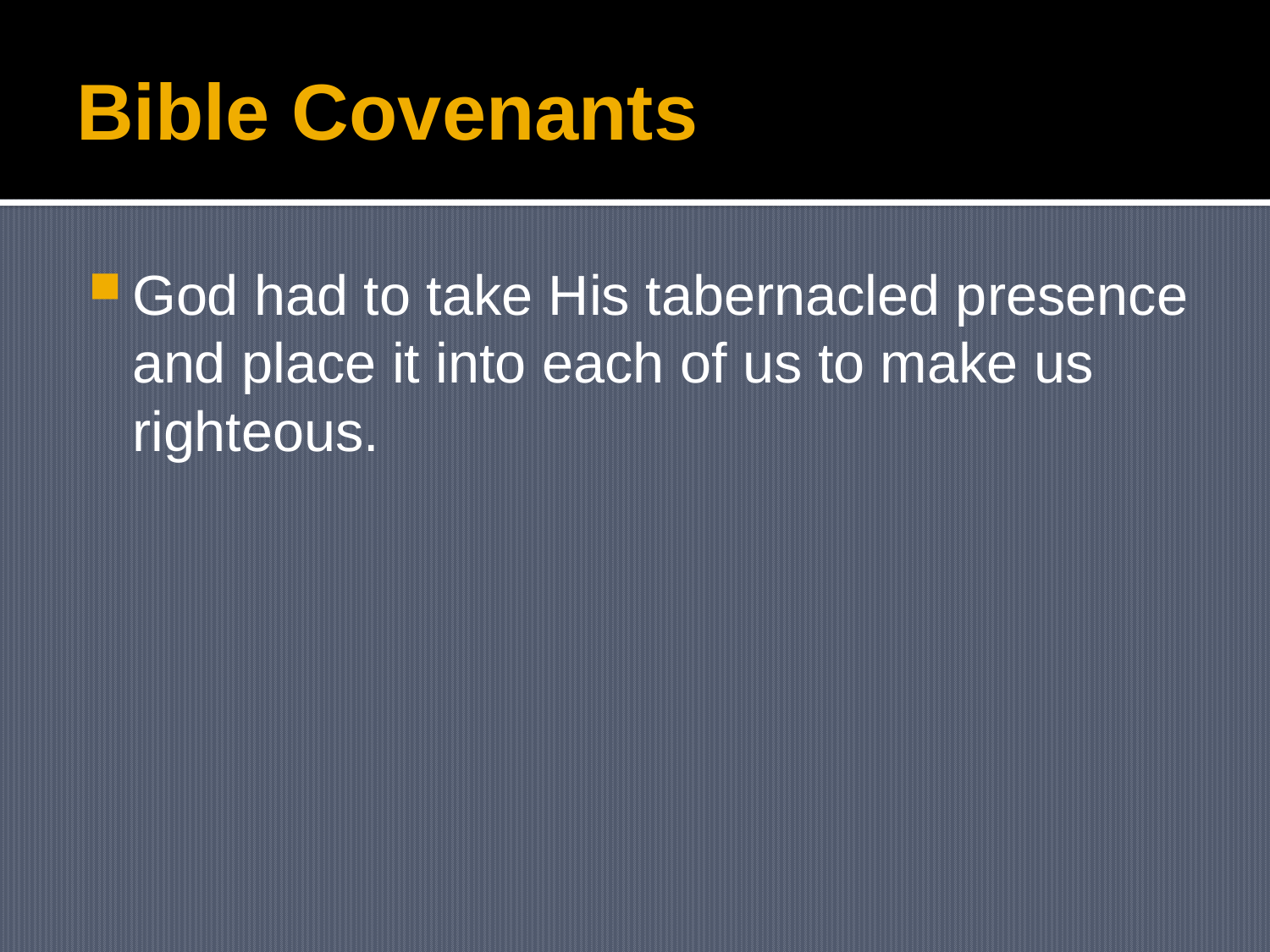

# Bible Covenants
God had to take His tabernacled presence and place it into each of us to make us righteous.